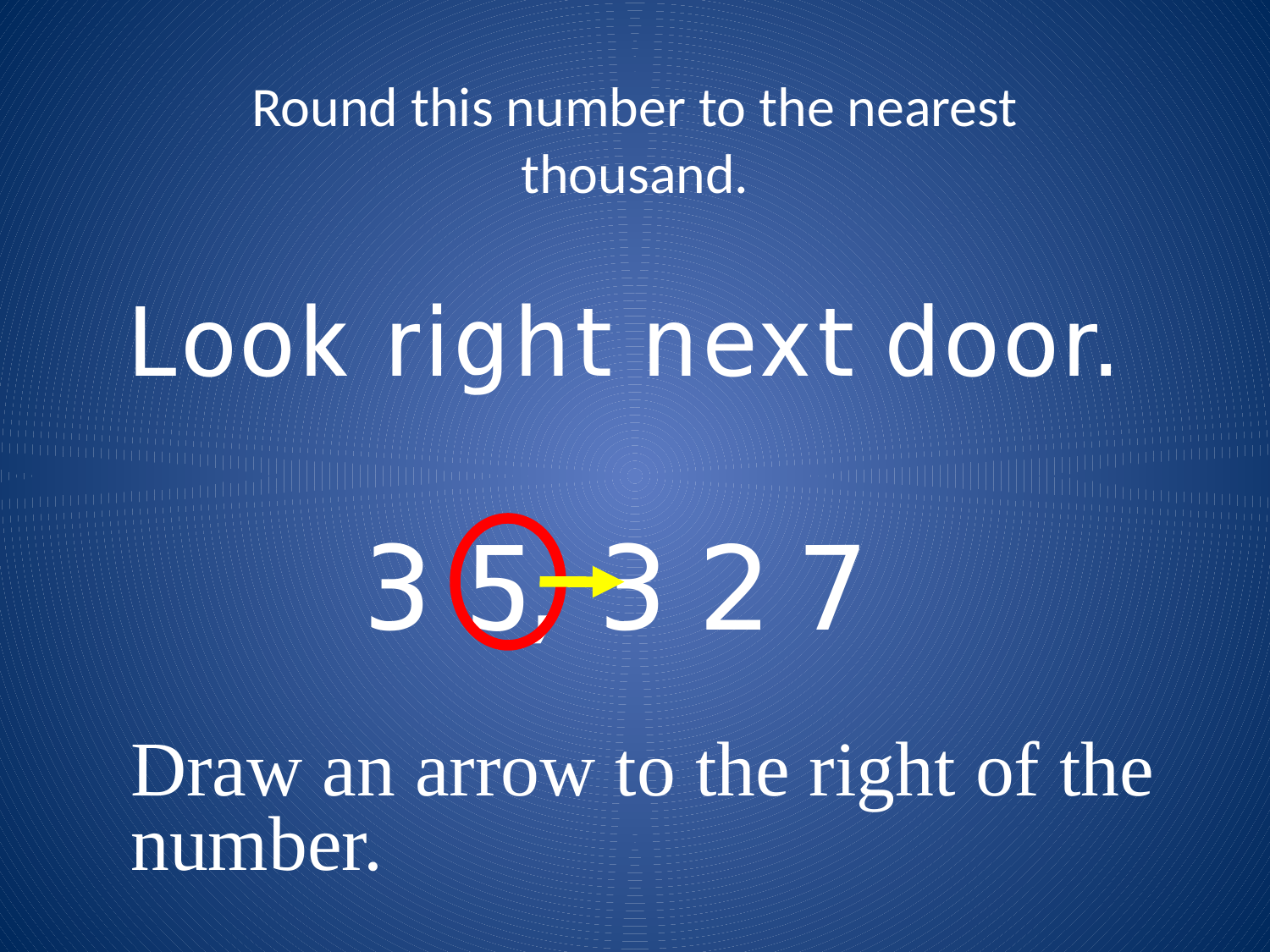

# Round this number to the nearest thousand.
Look right next door.

 3 5, 3 2 7

Draw an arrow to the right of the
number.